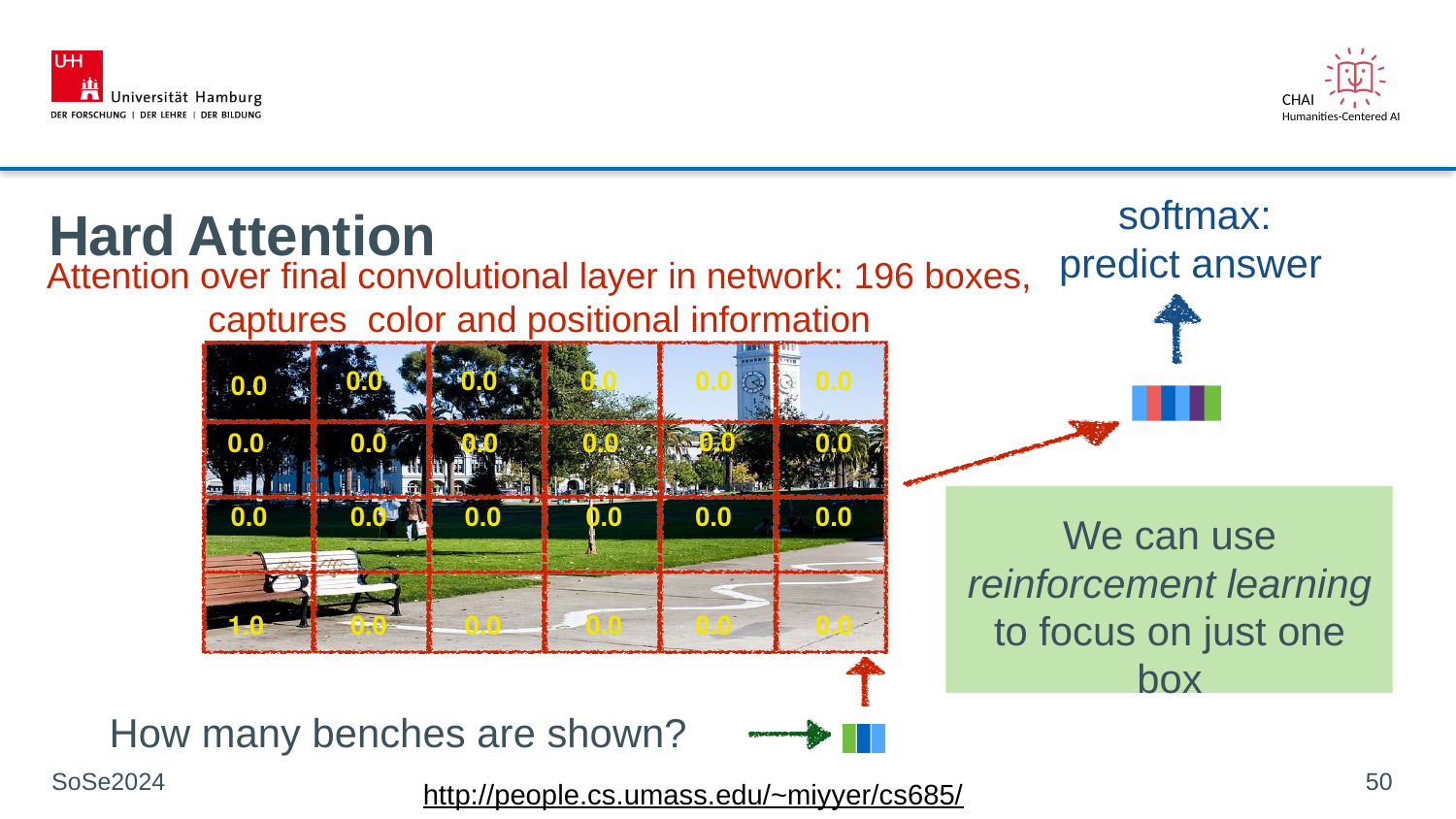

softmax:  predict answer
# Hard Attention
Attention over final convolutional layer in network: 196 boxes, captures  color and positional information

| 0.0 | 0.0 | 0.0 | 0.0 | 0.0 | 0.0 |
| --- | --- | --- | --- | --- | --- |
| 0.0 | 0.0 | 0.0 | 0.0 | 0.0 | 0.0 |
| 0.0 | 0.0 | 0.0 | 0.0 | 0.0 | 0.0 |
| 1.0 | 0.0 | 0.0 | 0.0 | 0.0 | 0.0 |

We can use reinforcement learning to focus on just one box

How many benches are shown?

SoSe2024
50
http://people.cs.umass.edu/~miyyer/cs685/